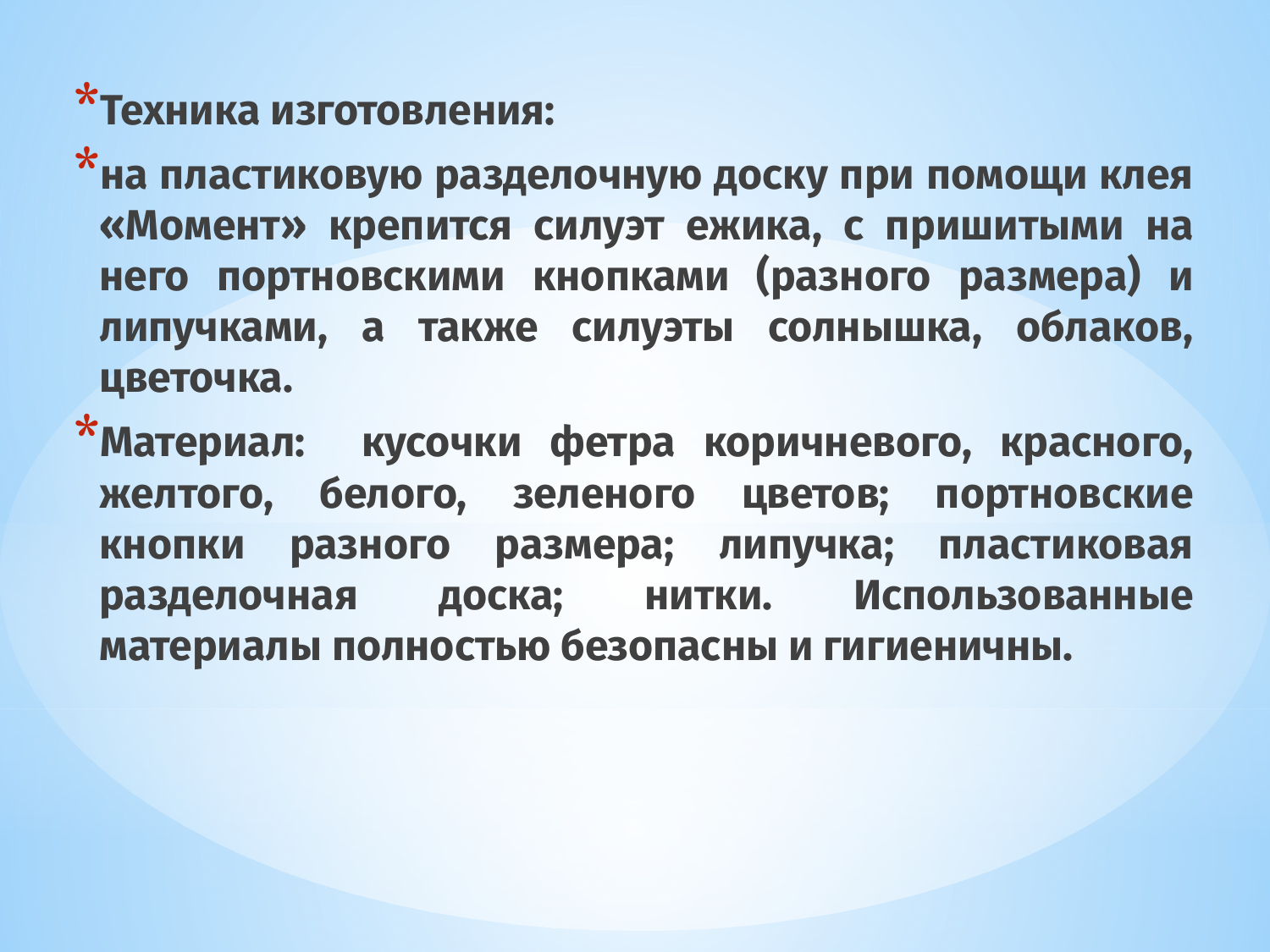

Техника изготовления:
на пластиковую разделочную доску при помощи клея «Момент» крепится силуэт ежика, с пришитыми на него портновскими кнопками (разного размера) и липучками, а также силуэты солнышка, облаков, цветочка.
Материал:  кусочки фетра коричневого, красного, желтого, белого, зеленого цветов; портновские кнопки разного размера; липучка; пластиковая разделочная доска; нитки. Использованные материалы полностью безопасны и гигиеничны.